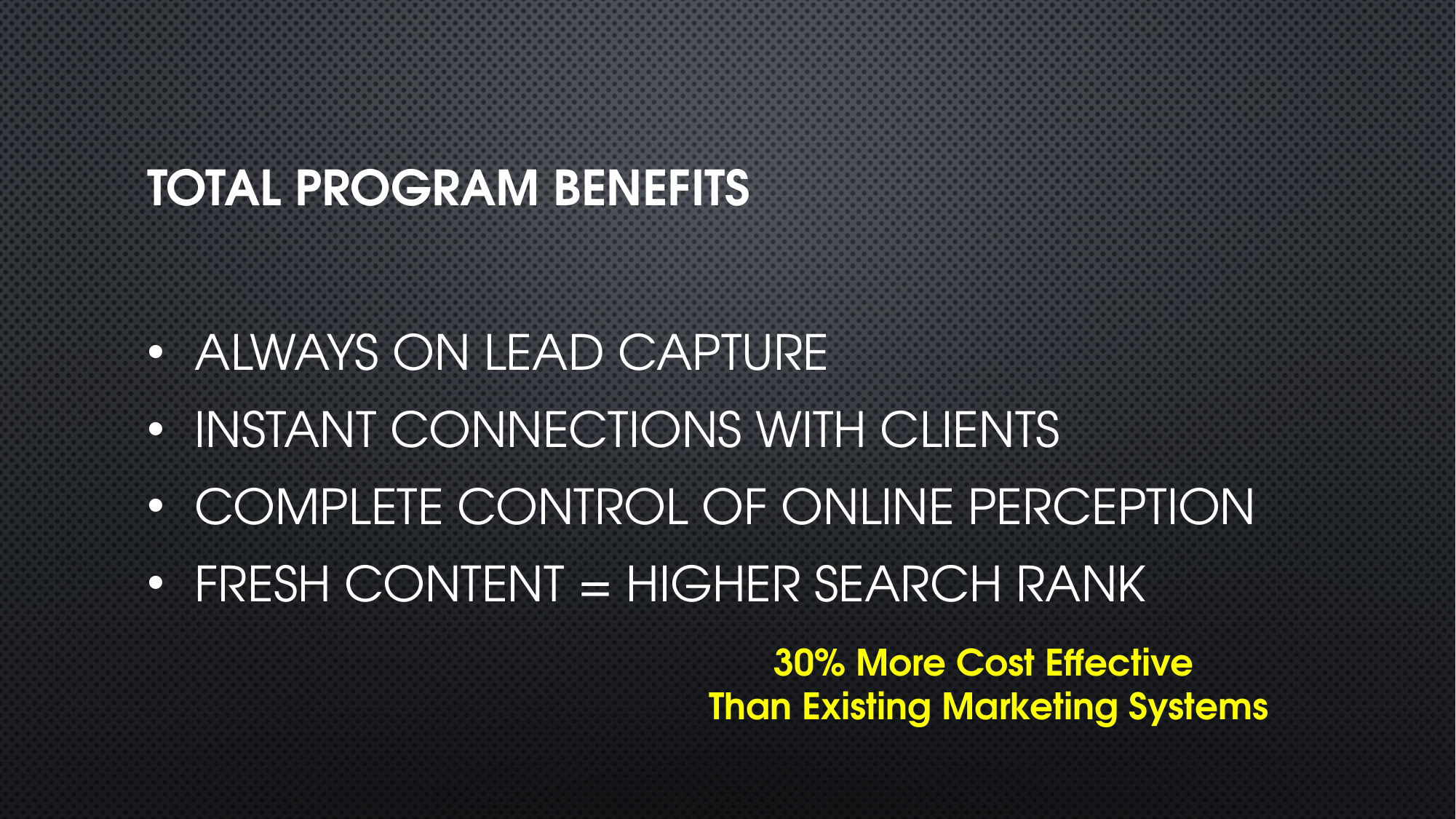

# Total Program Benefits
 Always On Lead Capture
 Instant Connections With Clients
 Complete Control of Online Perception
 Fresh Content = Higher Search Rank

30% More Cost Effective
Than Existing Marketing Systems